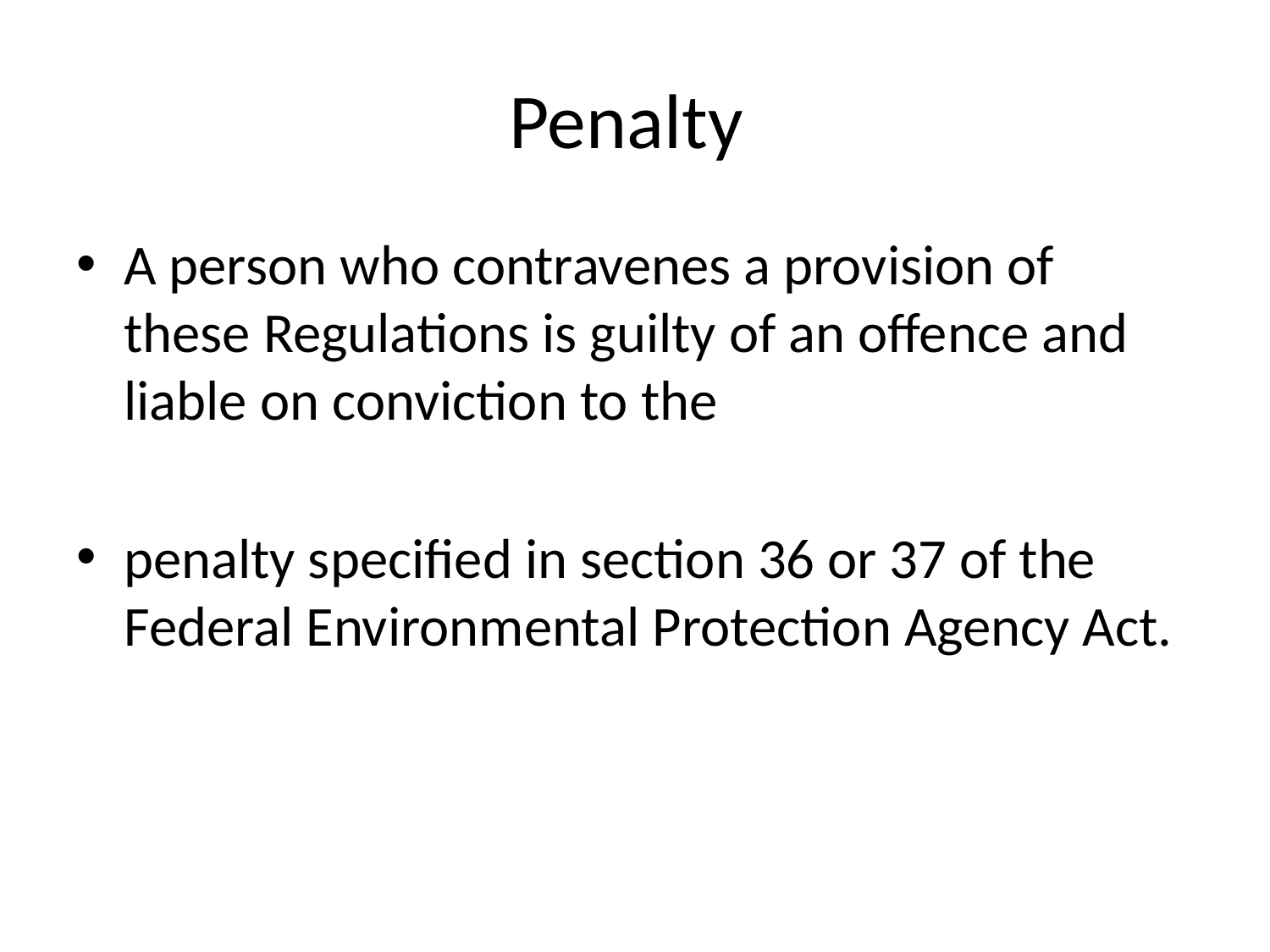

# Penalty
A person who contravenes a provision of these Regulations is guilty of an offence and liable on conviction to the

penalty specified in section 36 or 37 of the Federal Environmental Protection Agency Act.